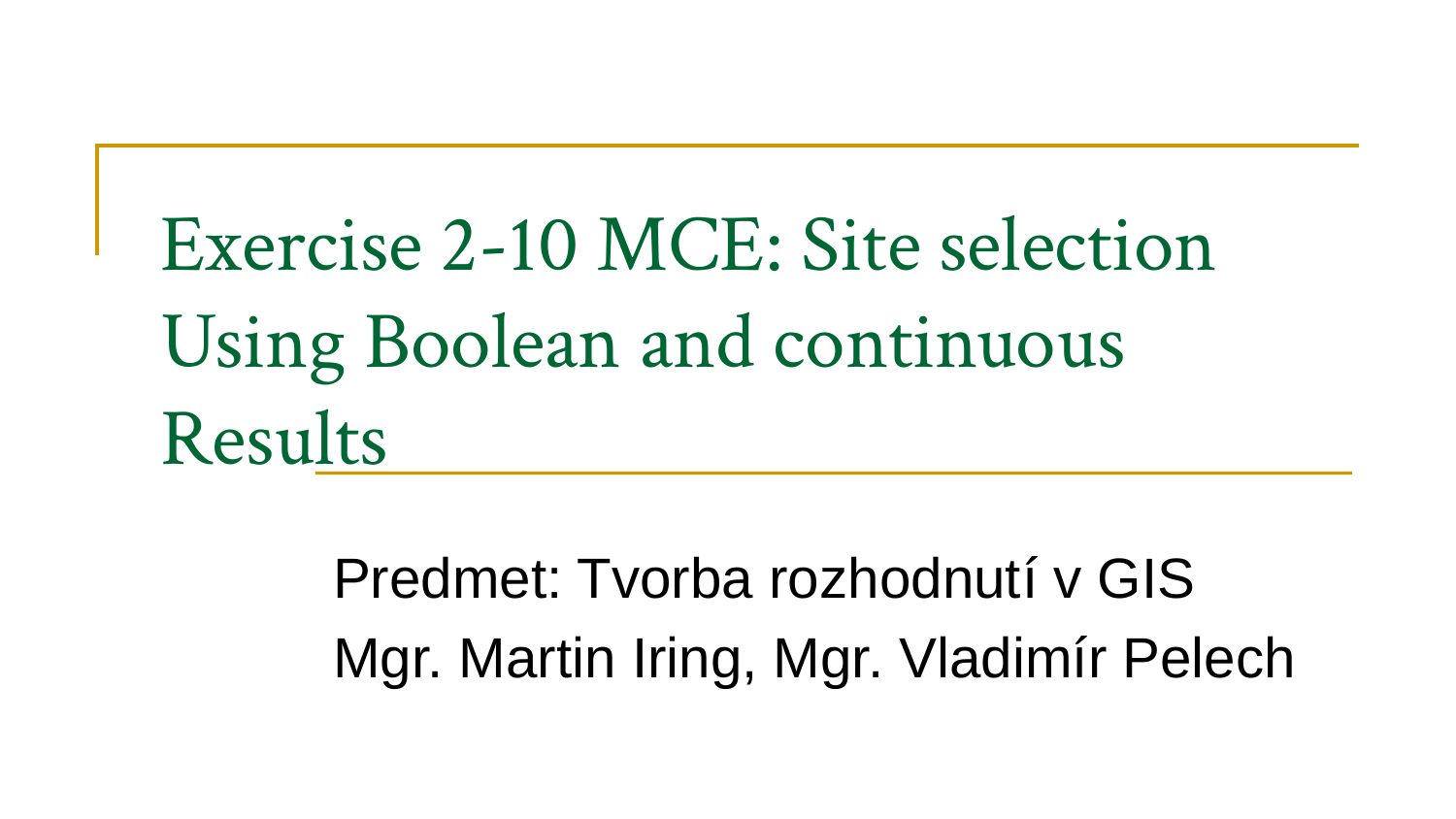

# Exercise 2-10 MCE: Site selection Using Boolean and continuous Results
Predmet: Tvorba rozhodnutí v GIS
Mgr. Martin Iring, Mgr. Vladimír Pelech